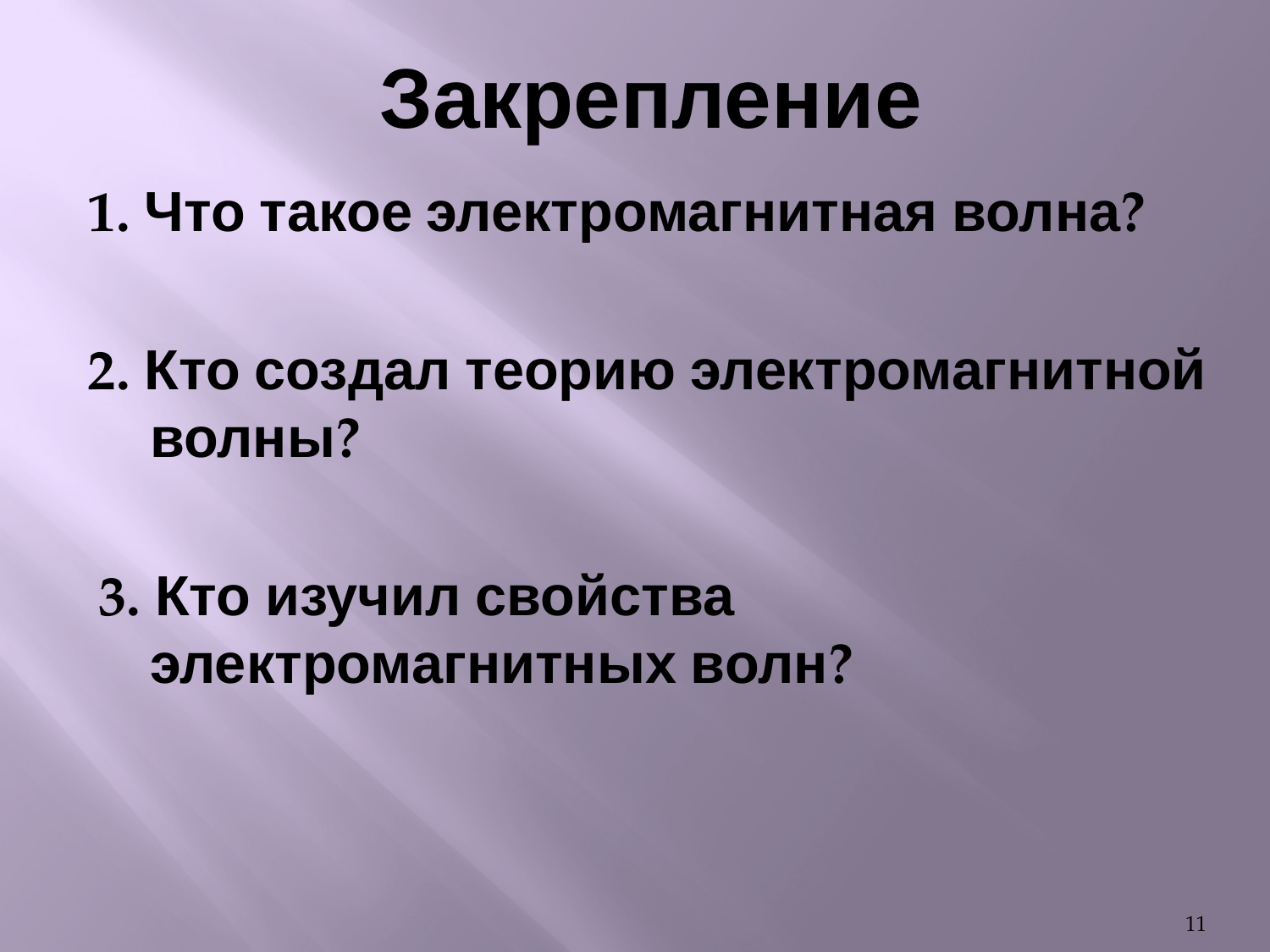

# Закрепление
1. Что такое электромагнитная волна?

2. Кто создал теорию электромагнитной волны?

3. Кто изучил свойства электромагнитных волн?
11